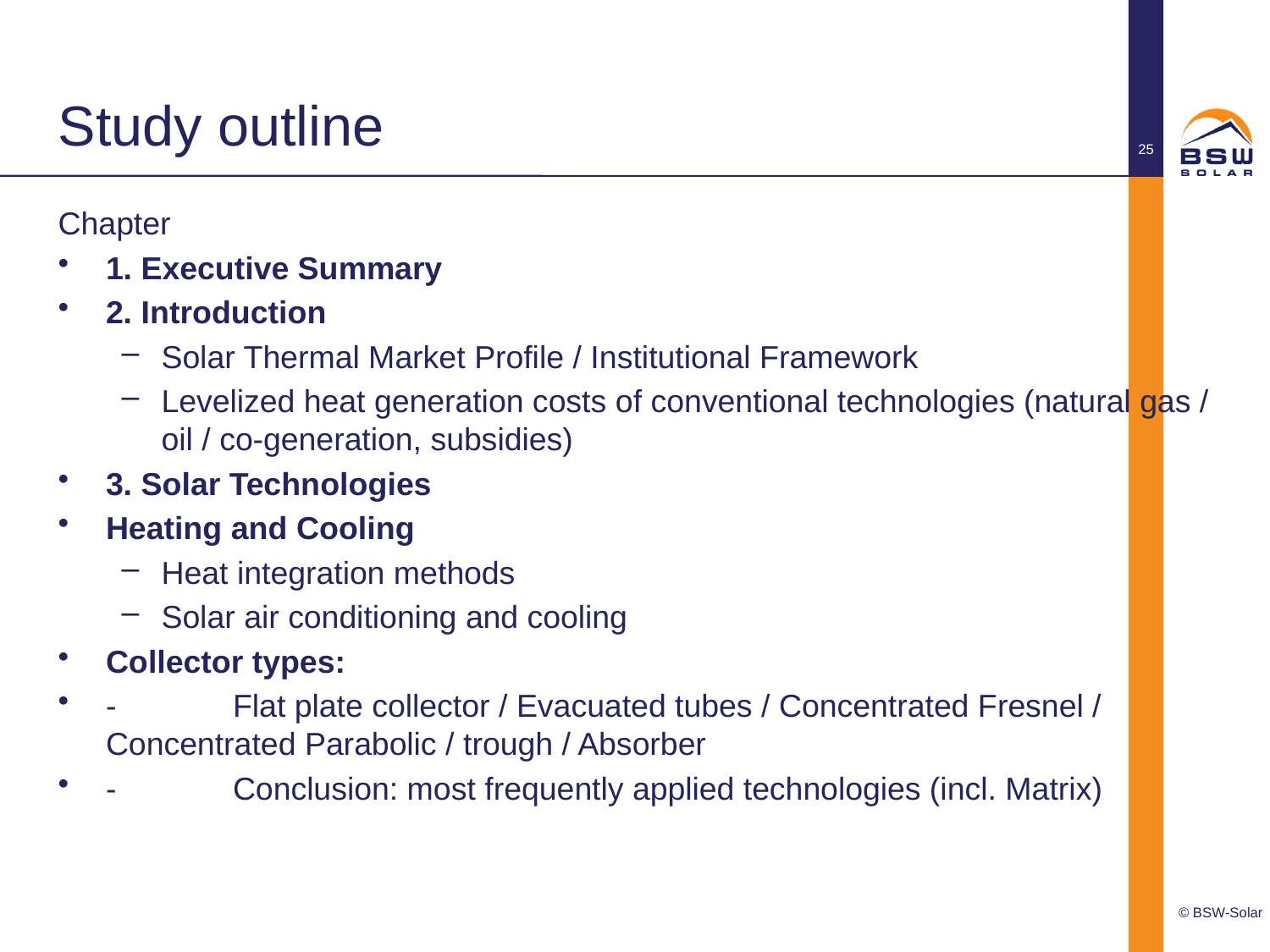

# Study outline
25
Chapter
1. Executive Summary
2. Introduction
Solar Thermal Market Profile / Institutional Framework
Levelized heat generation costs of conventional technologies (natural gas / oil / co-generation, subsidies)
3. Solar Technologies
Heating and Cooling
Heat integration methods
Solar air conditioning and cooling
Collector types:
-	Flat plate collector / Evacuated tubes / Concentrated Fresnel / Concentrated Parabolic / trough / Absorber
- 	Conclusion: most frequently applied technologies (incl. Matrix)

© BSW-Solar